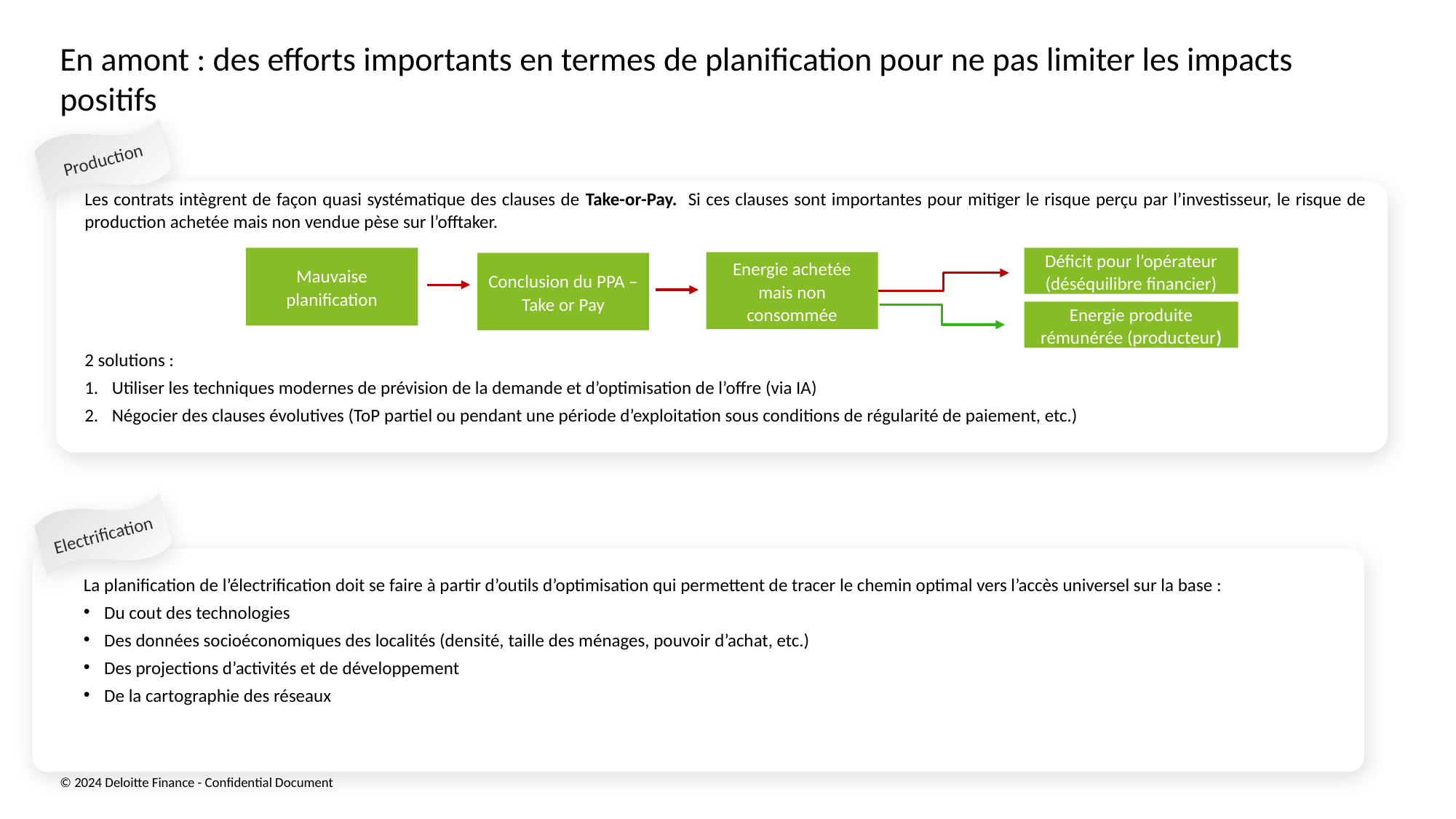

# En amont : des efforts importants en termes de planification pour ne pas limiter les impacts positifs
Production
Les contrats intègrent de façon quasi systématique des clauses de Take-or-Pay.  Si ces clauses sont importantes pour mitiger le risque perçu par l’investisseur, le risque de production achetée mais non vendue pèse sur l’offtaker.

2 solutions :
Utiliser les techniques modernes de prévision de la demande et d’optimisation de l’offre (via IA)
Négocier des clauses évolutives (ToP partiel ou pendant une période d’exploitation sous conditions de régularité de paiement, etc.)

Mauvaise planification
Déficit pour l’opérateur (déséquilibre financier)
Energie achetée mais non consommée
Conclusion du PPA – Take or Pay
Energie produite rémunérée (producteur)
Electrification

La planification de l’électrification doit se faire à partir d’outils d’optimisation qui permettent de tracer le chemin optimal vers l’accès universel sur la base :
Du cout des technologies
Des données socioéconomiques des localités (densité, taille des ménages, pouvoir d’achat, etc.)
Des projections d’activités et de développement
De la cartographie des réseaux

© 2024 Deloitte Finance - Confidential Document